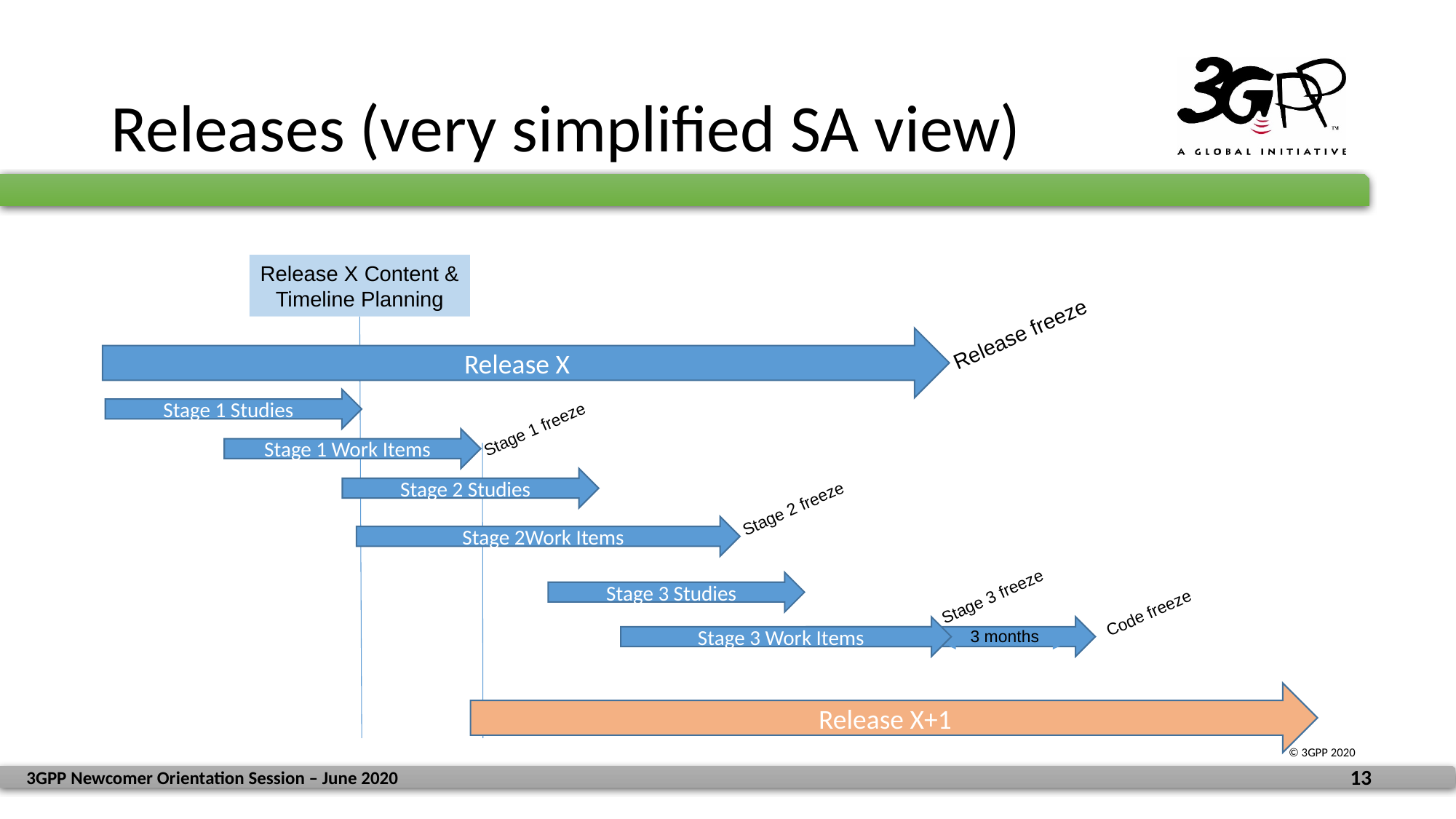

# Releases (very simplified SA view)
Release X Content &
Timeline Planning
Release freeze
Release X
Stage 1 Studies
Stage 1 freeze
Stage 1 Work Items
Stage 2 Studies
Stage 2 freeze
Stage 2Work Items
Stage 3 Studies
Stage 3 freeze
Code freeze
Stage 3 Work Items

3 months
Release X+1